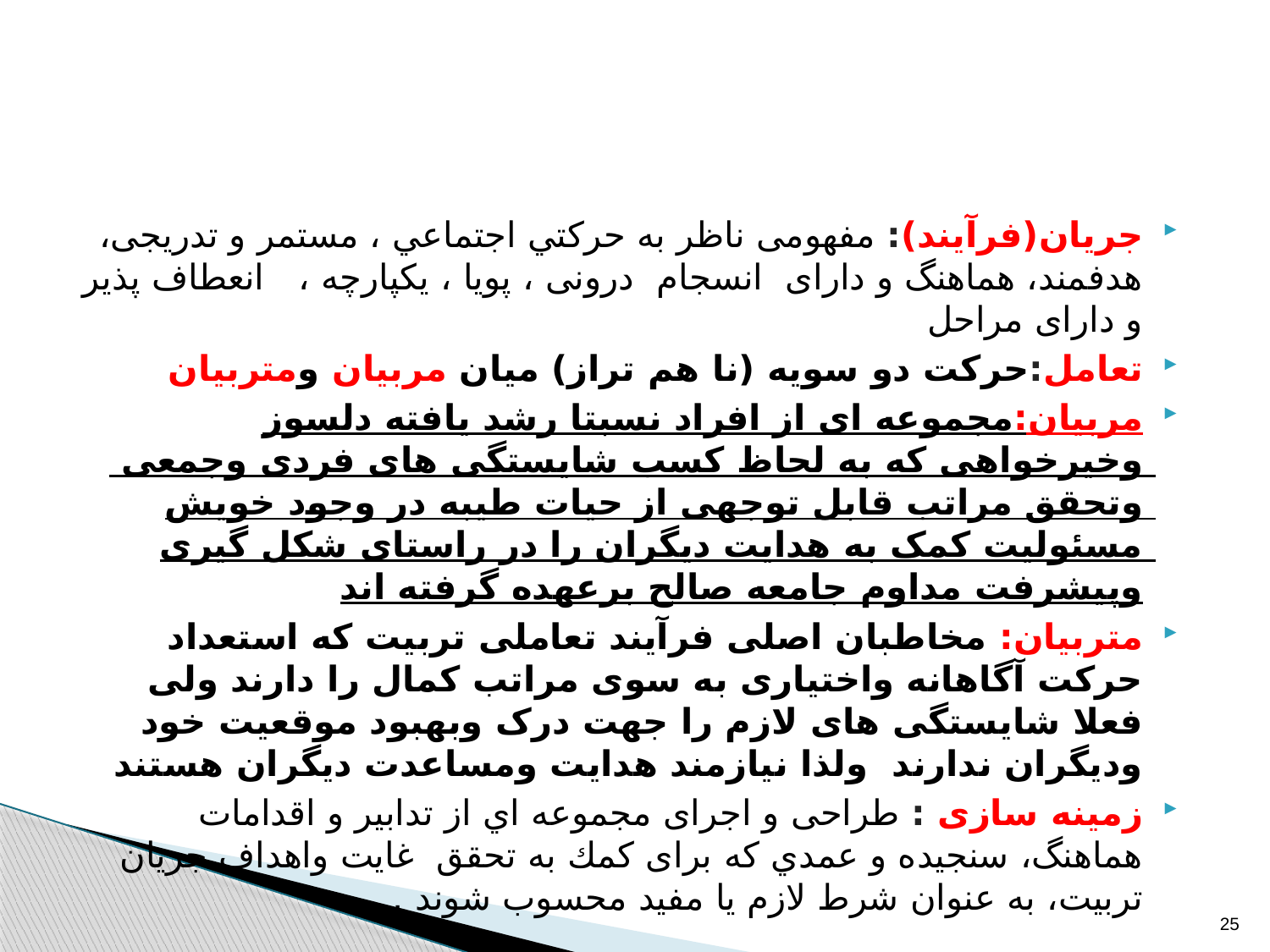

#
جریان(فرآیند): مفهومی ناظر به حركتي اجتماعي ، مستمر و تدریجی، هدفمند، هماهنگ و دارای  انسجام  درونی ، پویا ، یکپارچه ،   انعطاف پذیر و دارای مراحل
تعامل:حرکت دو سویه (نا هم تراز) میان مربیان ومتربیان
مربیان:مجموعه ای از افراد نسبتا رشد یافته دلسوز وخیرخواهی که به لحاظ کسب شایستگی های فردی وجمعی  وتحقق مراتب قابل توجهی از حیات طیبه در وجود خویش مسئولیت کمک به هدایت دیگران را در راستای شکل گیری وپیشرفت مداوم جامعه صالح برعهده گرفته اند
متربیان: مخاطبان اصلی فرآیند تعاملی تربیت که استعداد حرکت آگاهانه واختیاری به سوی مراتب کمال را دارند ولی فعلا شایستگی های لازم را جهت درک وبهبود موقعیت خود ودیگران ندارند  ولذا نیازمند هدایت ومساعدت دیگران هستند
زمینه سازی : طراحی و اجرای مجموعه اي از تدابير و اقدامات هماهنگ، سنجيده و عمدي که برای كمك به تحقق  غايت واهداف جريان تربيت، به عنوان شرط لازم يا مفيد محسوب شوند .
25